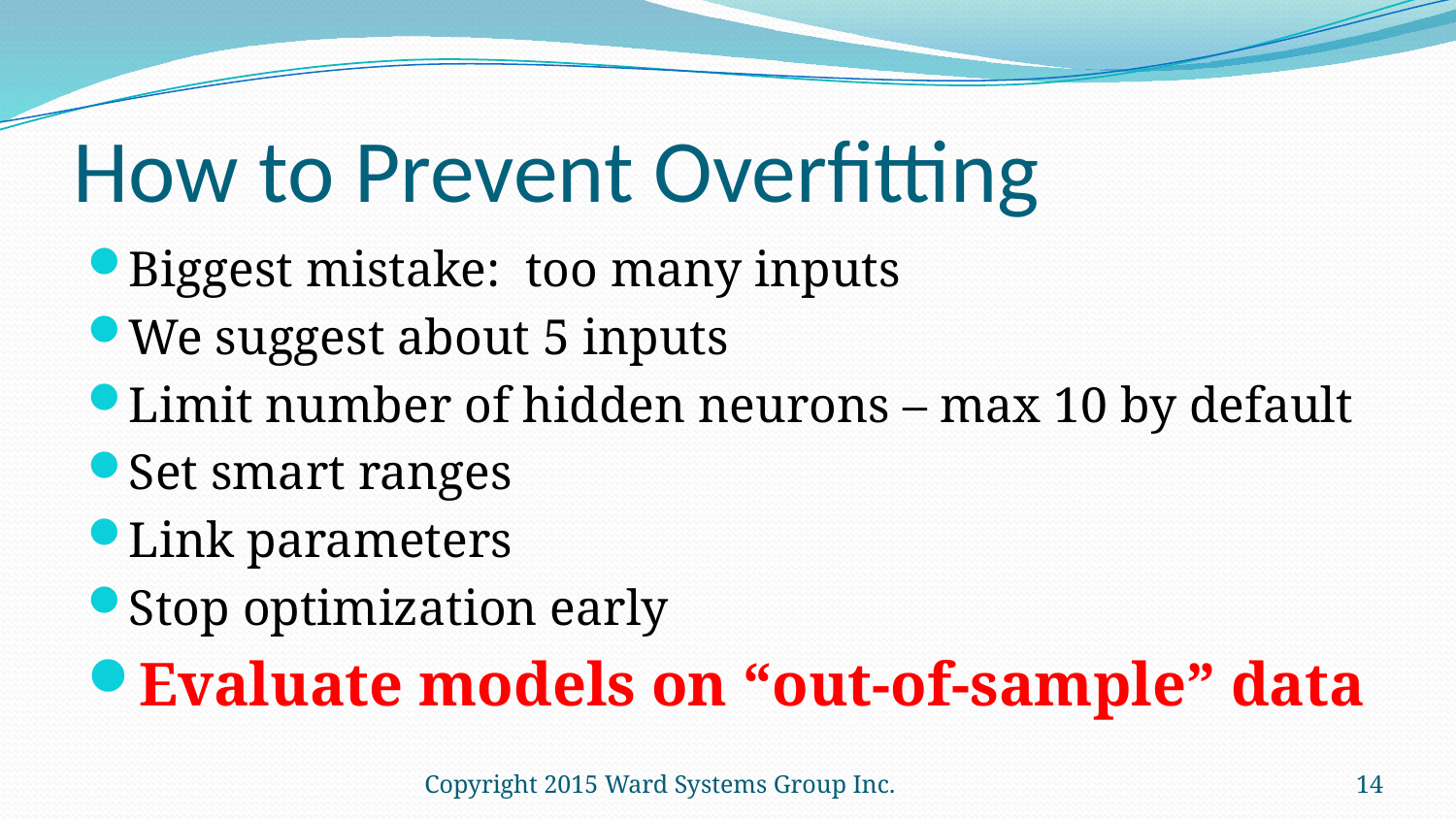

# How to Prevent Overfitting
Biggest mistake:  too many inputs
We suggest about 5 inputs
Limit number of hidden neurons – max 10 by default
Set smart ranges
Link parameters
Stop optimization early
Evaluate models on “out-of-sample” data

Copyright 2015 Ward Systems Group Inc.
14